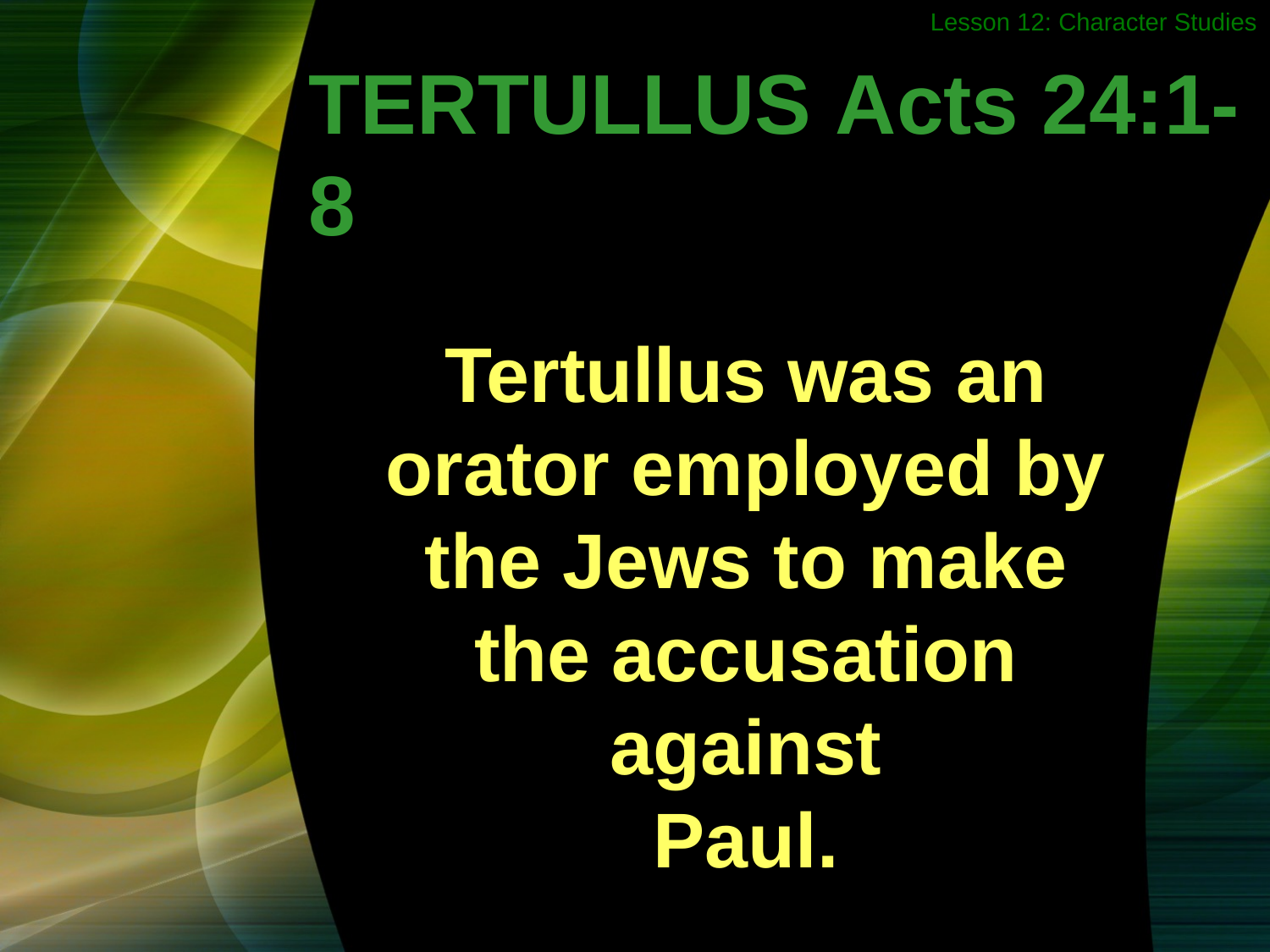

Lesson 12: Character Studies
TERTULLUS Acts 24:1-8
Tertullus was an orator employed by the Jews to make the accusation against
Paul.